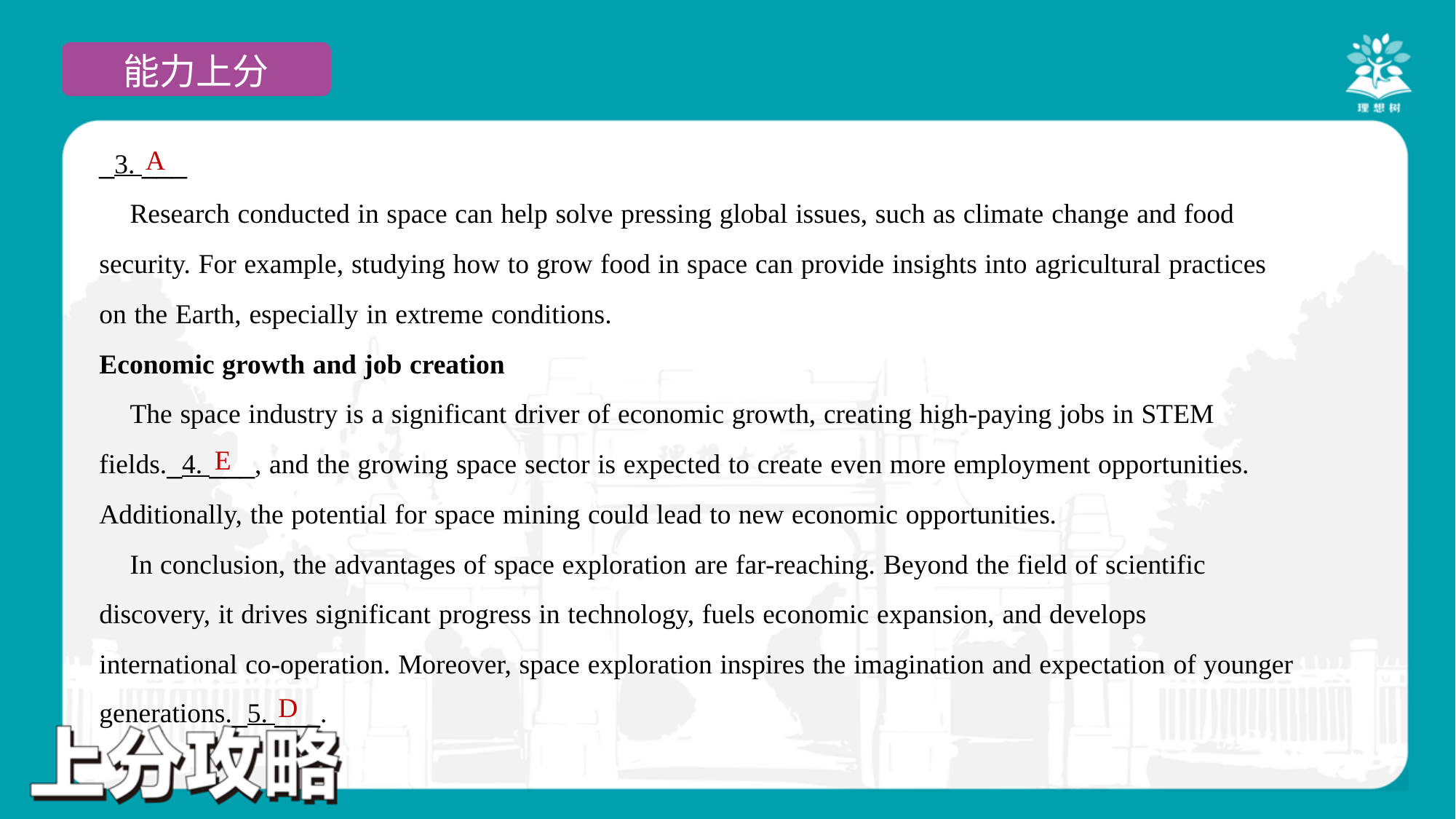

A
_3. ___
    Research conducted in space can help solve pressing global issues, such as climate change and food
security. For example, studying how to grow food in space can provide insights into agricultural practices
on the Earth, especially in extreme conditions.
Economic growth and job creation
    The space industry is a significant driver of economic growth, creating high-paying jobs in STEM
fields._4. ___, and the growing space sector is expected to create even more employment opportunities.
Additionally, the potential for space mining could lead to new economic opportunities.
    In conclusion, the advantages of space exploration are far-reaching. Beyond the field of scientific
discovery, it drives significant progress in technology, fuels economic expansion, and develops
international co-operation. Moreover, space exploration inspires the imagination and expectation of younger
generations._5. ___.#6.2
E
D